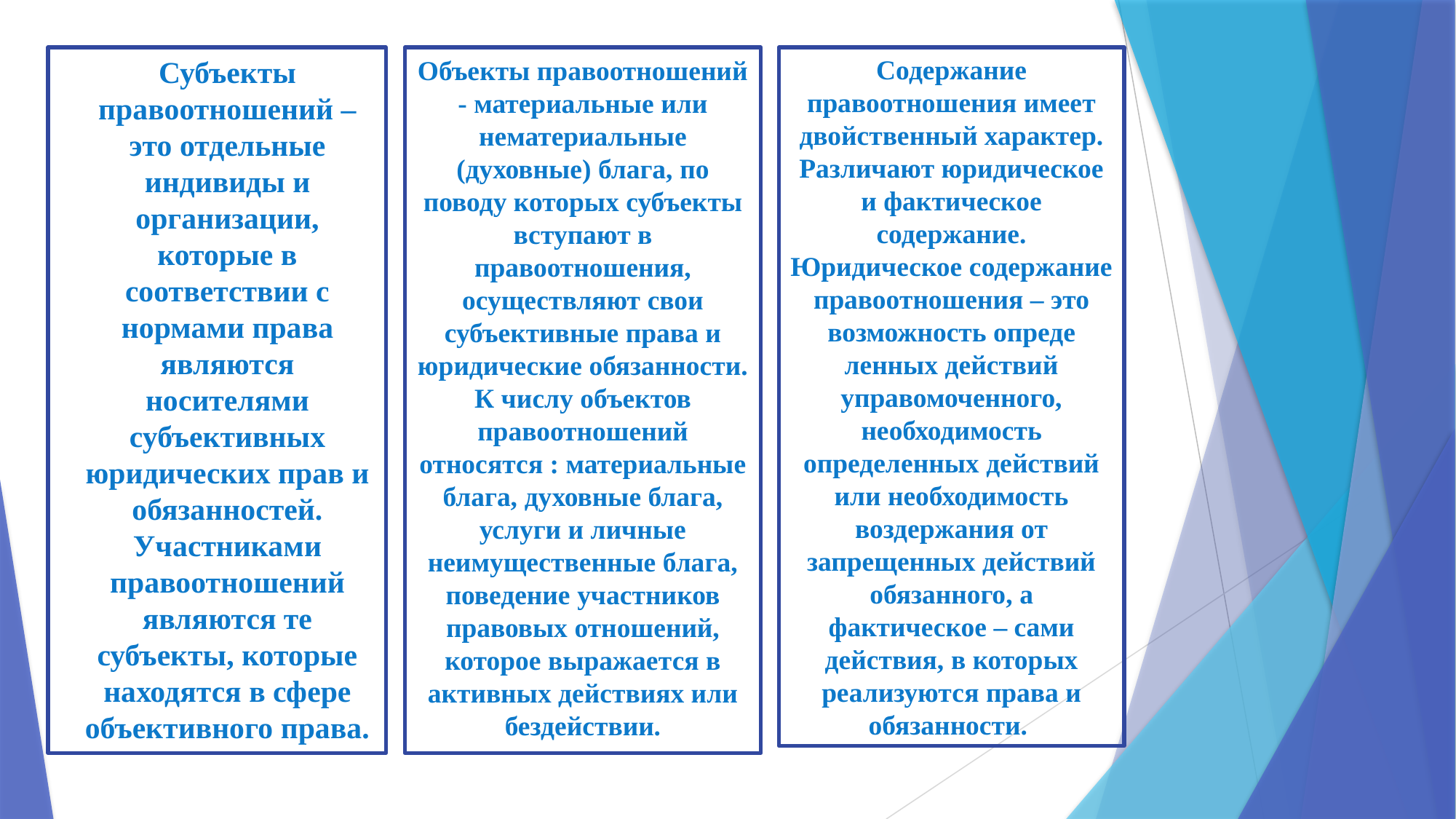

Субъекты правоотношений – это отдельные индивиды и организации, которые в соответствии с нормами права являются носителями субъективных юридических прав и обязанностей. Участниками правоотношений являются те субъекты, которые находятся в сфере объективного права.
Содержание правоотношения имеет двойственный характер. Раз­личают юридическое и фактическое содержание. Юридическое содержание правоотношения – это возможность опреде­ленных действий управомоченного, необходимость определенных действий или необходимость воздержания от запрещенных действий обязанного, а фактическое – сами действия, в которых реализуются права и обязанности.
Объекты правоотношений - материальные или нематериальные (духовные) блага, по поводу которых субъекты вступают в правоотношения, осуществляют свои субъективные права и юридические обязанности. К числу объектов правоотношений относятся : материальные блага, ду­ховные блага, услуги и личные неимущественные блага, поведение участни­ков правовых отношений, которое выражается в активных действиях или бездействии.